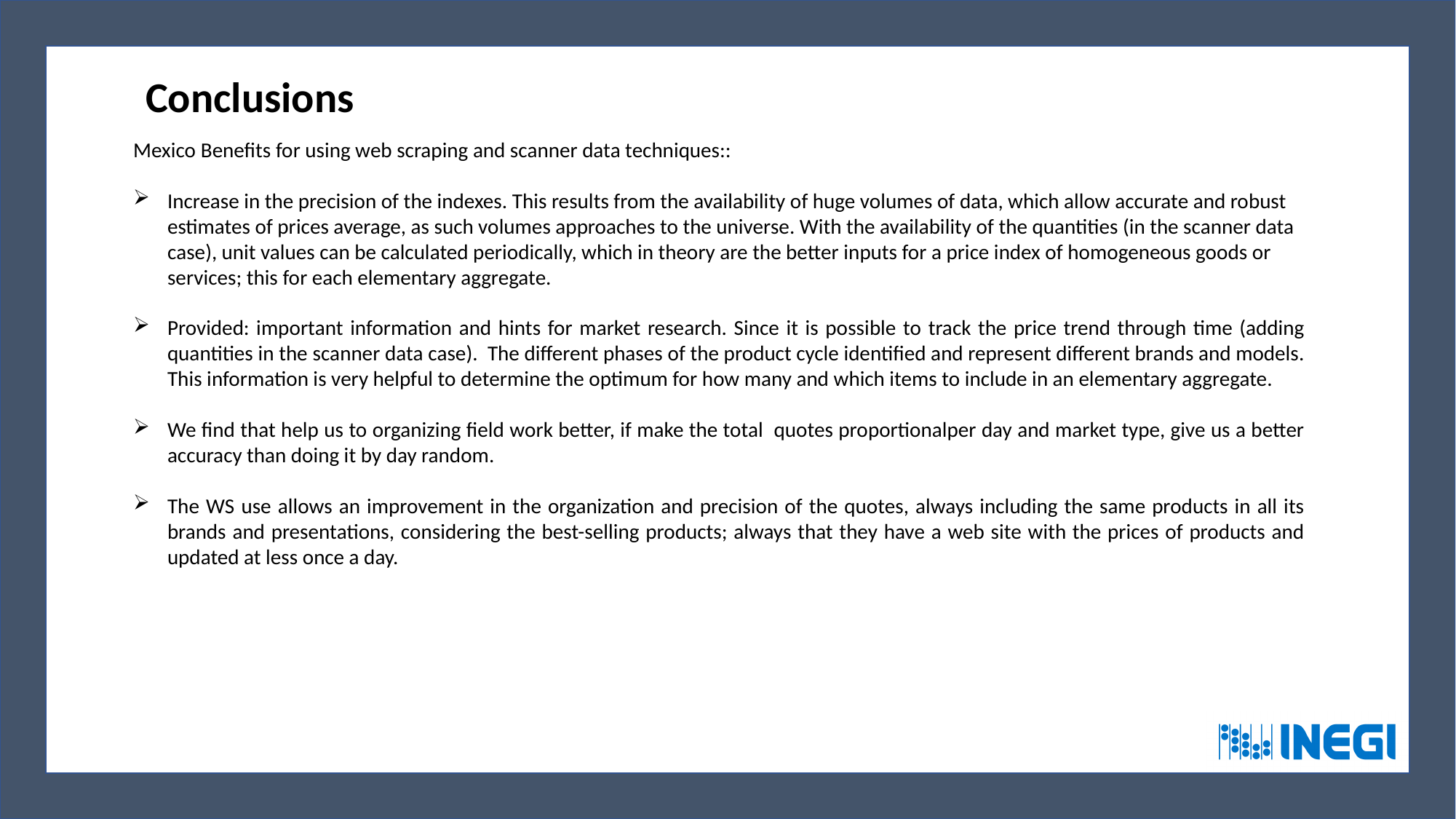

Conclusions
Mexico Benefits for using web scraping and scanner data techniques::

Increase in the precision of the indexes. This results from the availability of huge volumes of data, which allow accurate and robust estimates of prices average, as such volumes approaches to the universe. With the availability of the quantities (in the scanner data case), unit values can be calculated periodically, which in theory are the better inputs for a price index of homogeneous goods or services; this for each elementary aggregate.

Provided: important information and hints for market research. Since it is possible to track the price trend through time (adding quantities in the scanner data case).  The different phases of the product cycle identified and represent different brands and models. This information is very helpful to determine the optimum for how many and which items to include in an elementary aggregate.

We find that help us to organizing field work better, if make the total  quotes proportionalper day and market type, give us a better accuracy than doing it by day random.

The WS use allows an improvement in the organization and precision of the quotes, always including the same products in all its brands and presentations, considering the best-selling products; always that they have a web site with the prices of products and updated at less once a day.

18